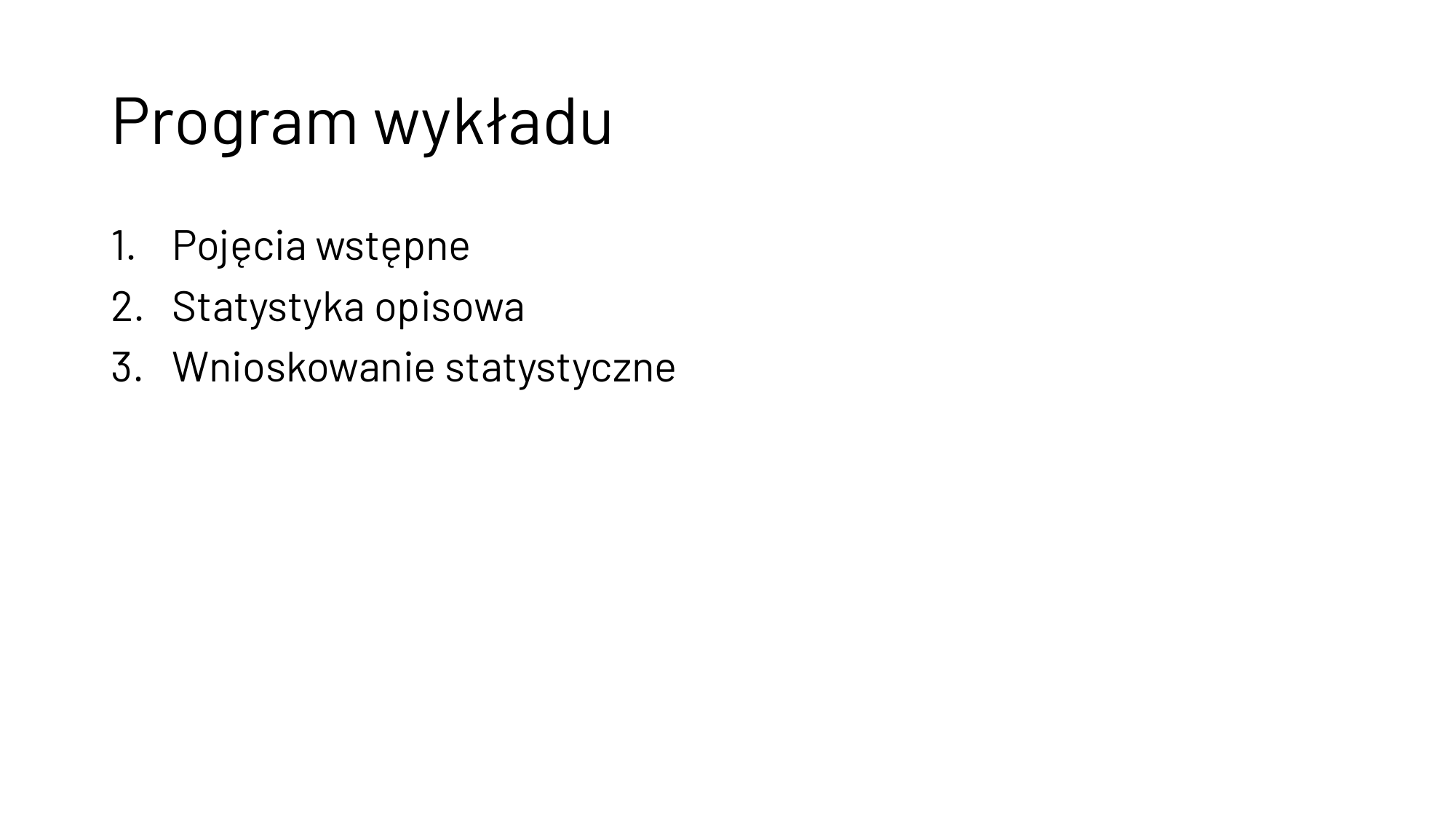

# Program wykładu
Pojęcia wstępne
Statystyka opisowa
Wnioskowanie statystyczne